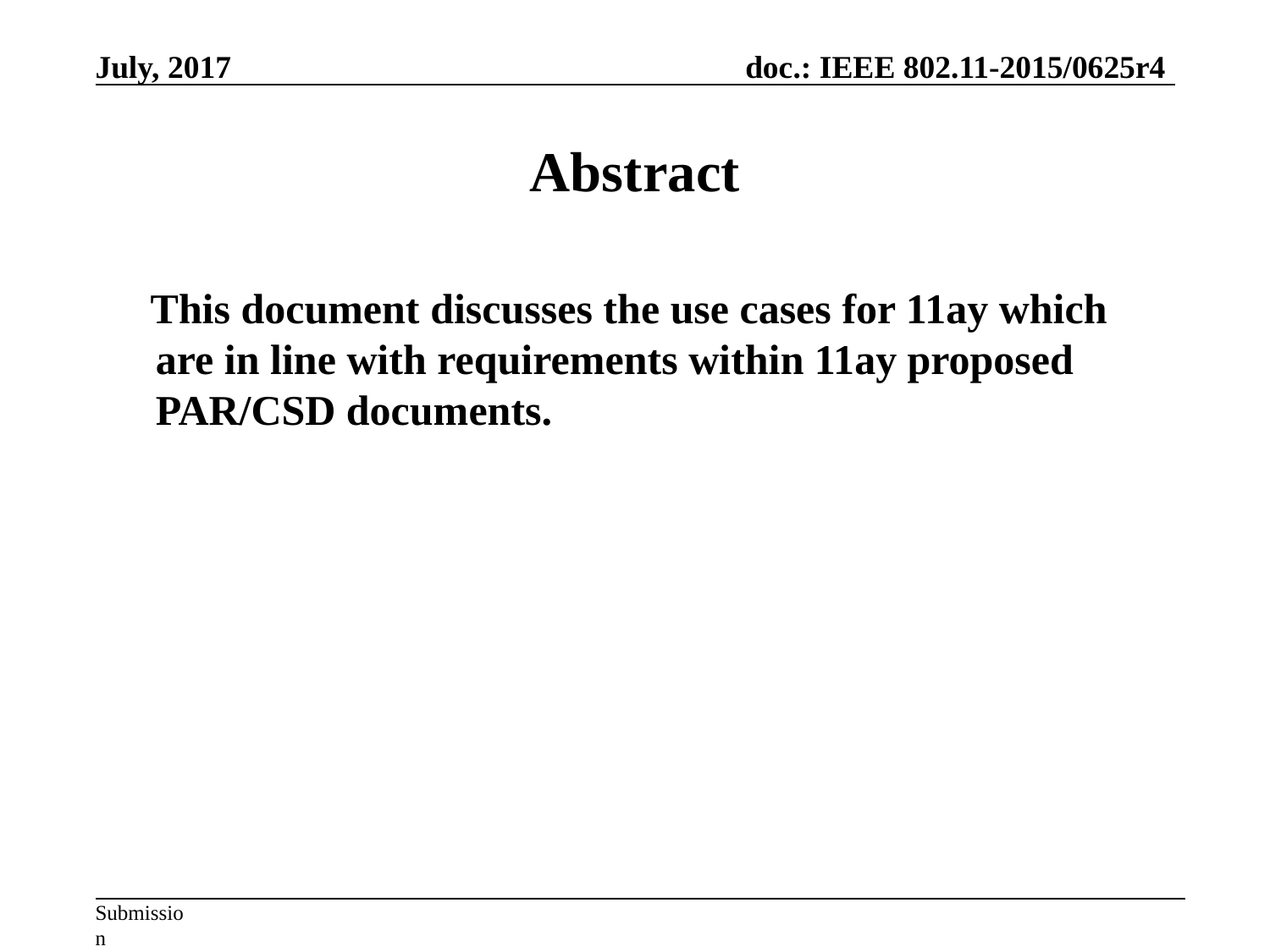

# Abstract
    This document discusses the use cases for 11ay which are in line with requirements within 11ay proposed PAR/CSD documents.